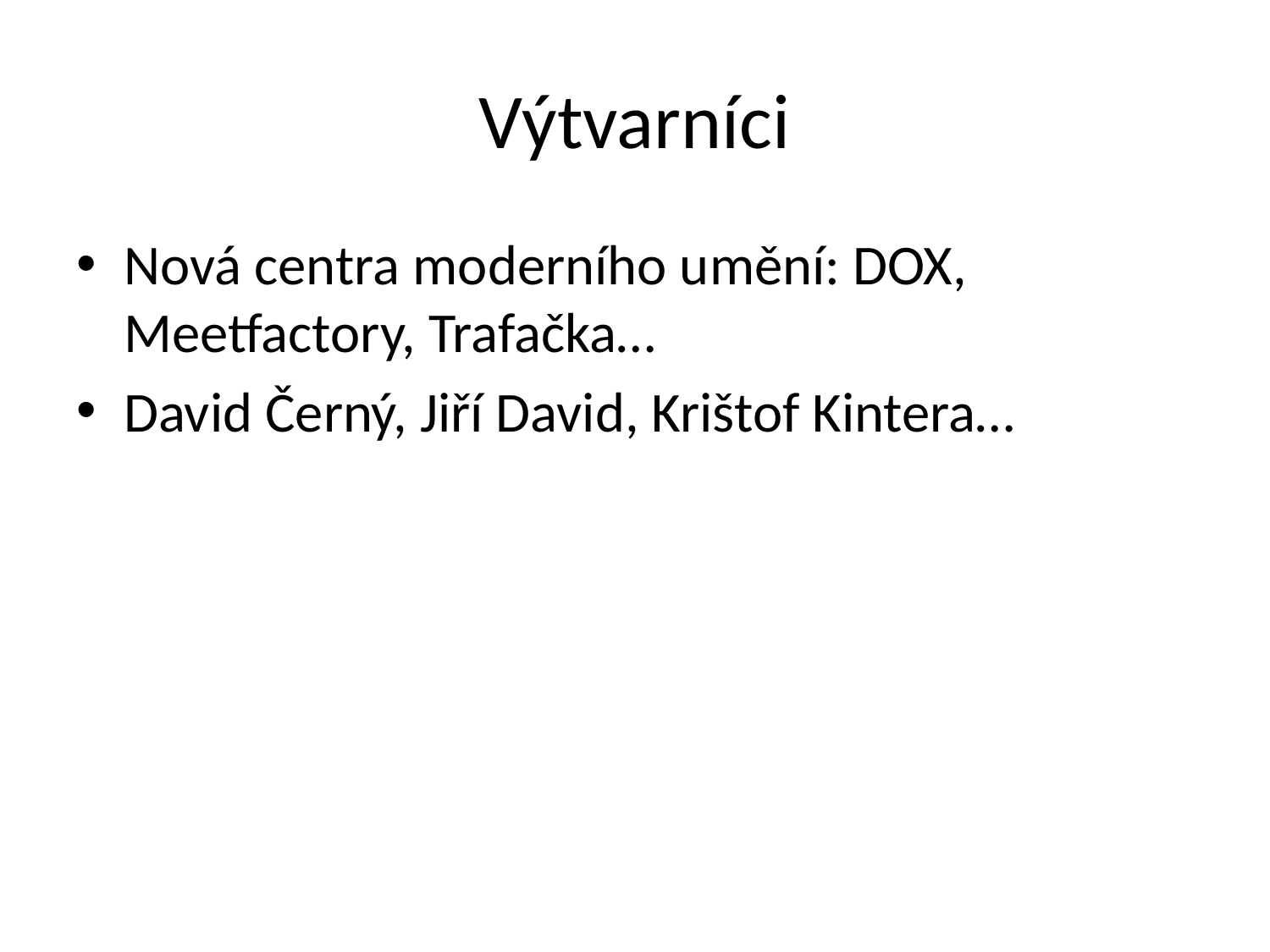

# Výtvarníci
Nová centra moderního umění: DOX, Meetfactory, Trafačka…
David Černý, Jiří David, Krištof Kintera…